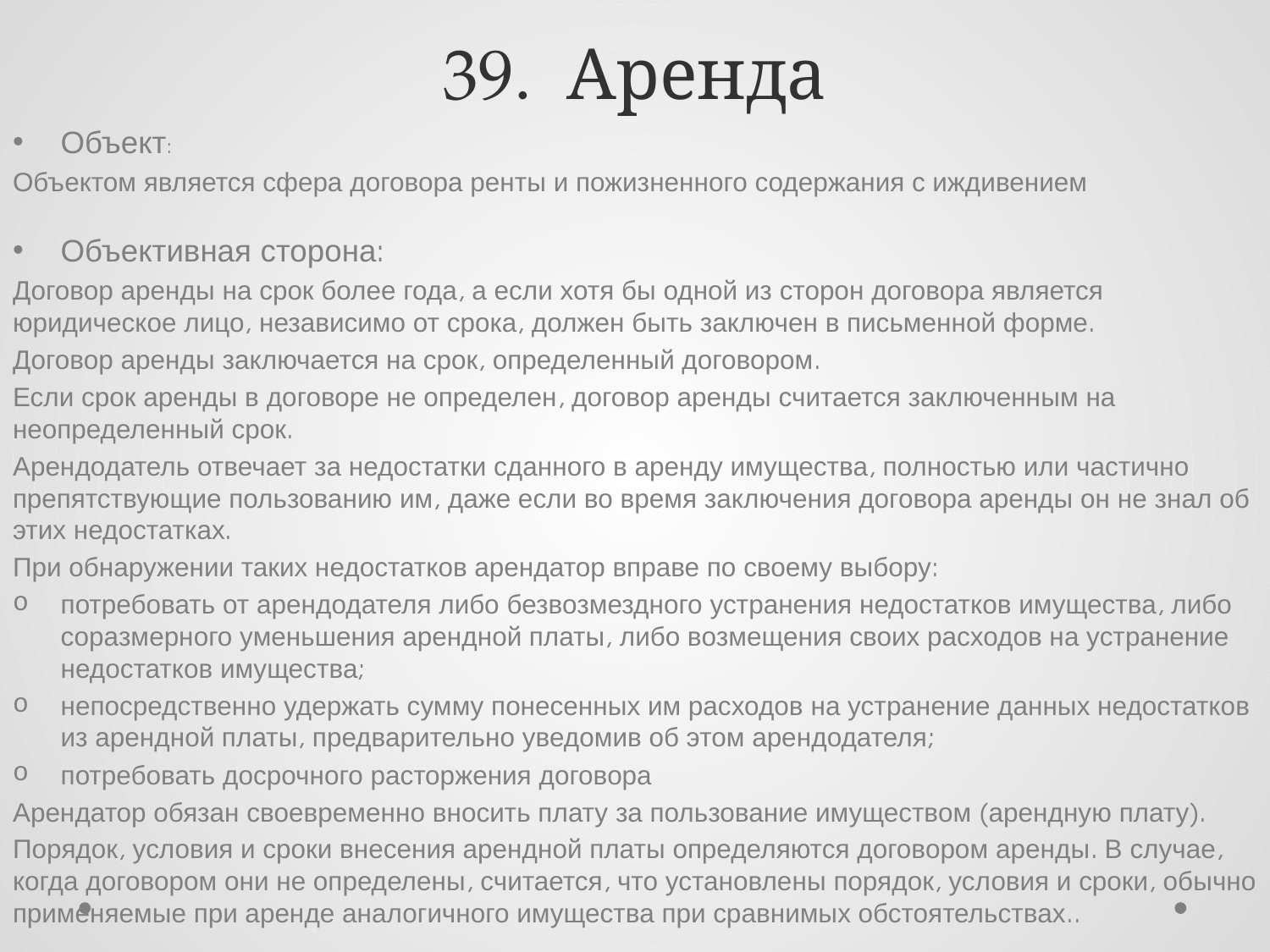

# 39.  Аренда
Объект:
Объектом является сфера договора ренты и пожизненного содержания с иждивением

Объективная сторона:
Договор аренды на срок более года, а если хотя бы одной из сторон договора является юридическое лицо, независимо от срока, должен быть заключен в письменной форме.
Договор аренды заключается на срок, определенный договором.
Если срок аренды в договоре не определен, договор аренды считается заключенным на неопределенный срок.
Арендодатель отвечает за недостатки сданного в аренду имущества, полностью или частично препятствующие пользованию им, даже если во время заключения договора аренды он не знал об этих недостатках.
При обнаружении таких недостатков арендатор вправе по своему выбору:
потребовать от арендодателя либо безвозмездного устранения недостатков имущества, либо соразмерного уменьшения арендной платы, либо возмещения своих расходов на устранение недостатков имущества;
непосредственно удержать сумму понесенных им расходов на устранение данных недостатков из арендной платы, предварительно уведомив об этом арендодателя;
потребовать досрочного расторжения договора
Арендатор обязан своевременно вносить плату за пользование имуществом (арендную плату).
Порядок, условия и сроки внесения арендной платы определяются договором аренды. В случае, когда договором они не определены, считается, что установлены порядок, условия и сроки, обычно применяемые при аренде аналогичного имущества при сравнимых обстоятельствах..